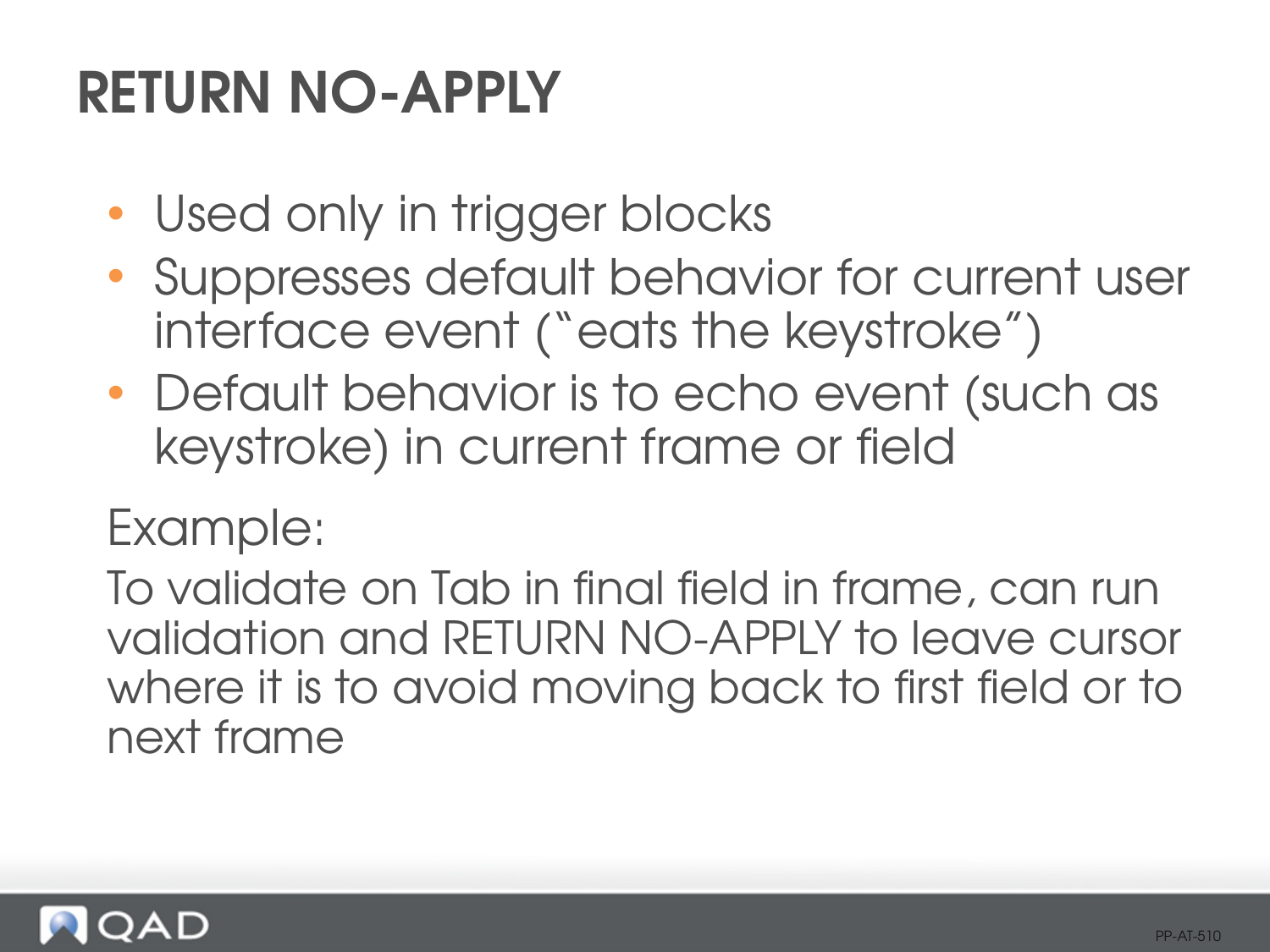

# RETURN NO-APPLY
Used only in trigger blocks
Suppresses default behavior for current user interface event (“eats the keystroke”)
Default behavior is to echo event (such as keystroke) in current frame or field
Example:
To validate on Tab in final field in frame, can run validation and RETURN NO-APPLY to leave cursor where it is to avoid moving back to first field or to next frame
PP-AT-510